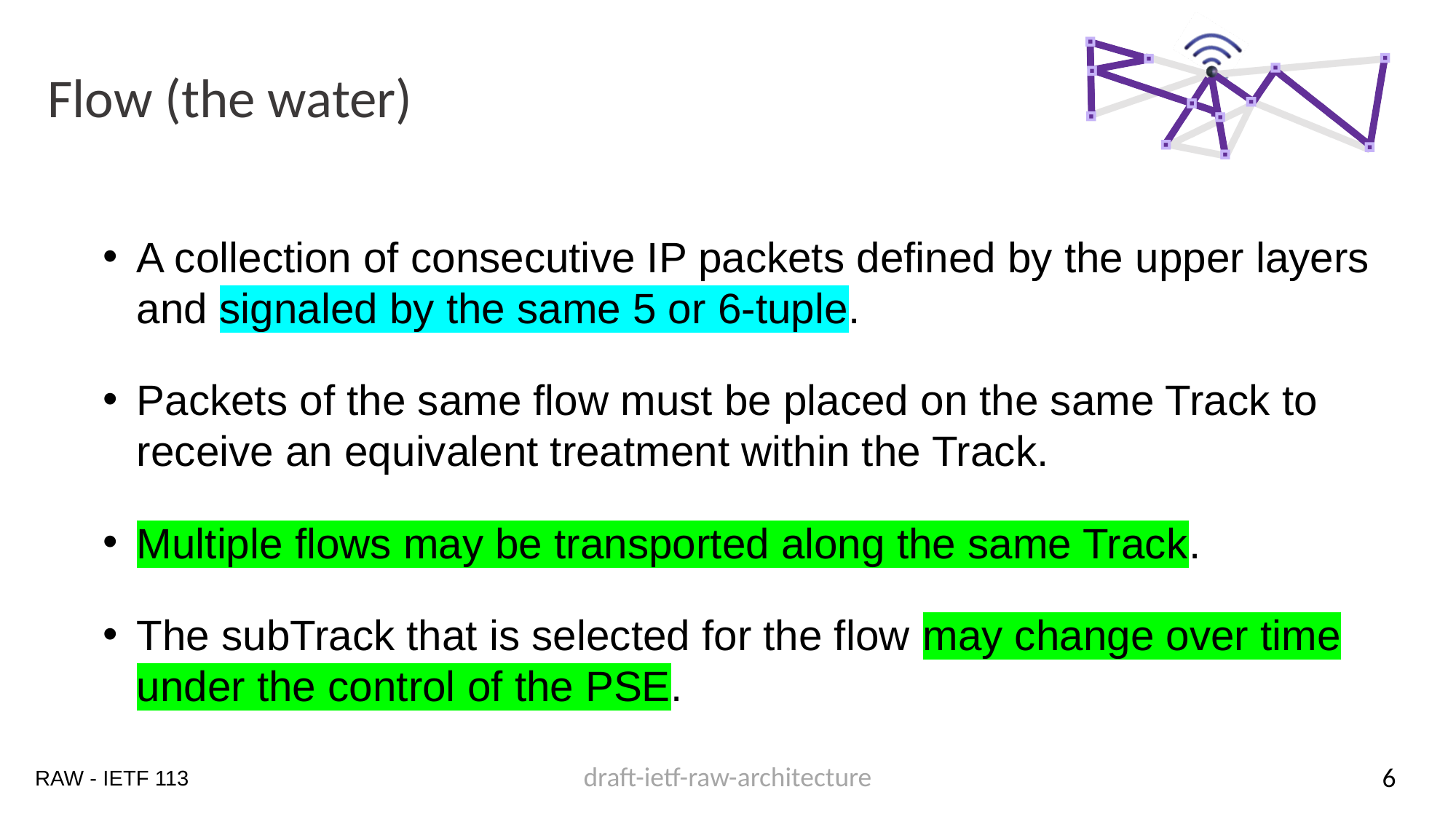

# Flow (the water)
A collection of consecutive IP packets defined by the upper layers and signaled by the same 5 or 6-tuple.

Packets of the same flow must be placed on the same Track to receive an equivalent treatment within the Track.

Multiple flows may be transported along the same Track.

The subTrack that is selected for the flow may change over time under the control of the PSE.
6